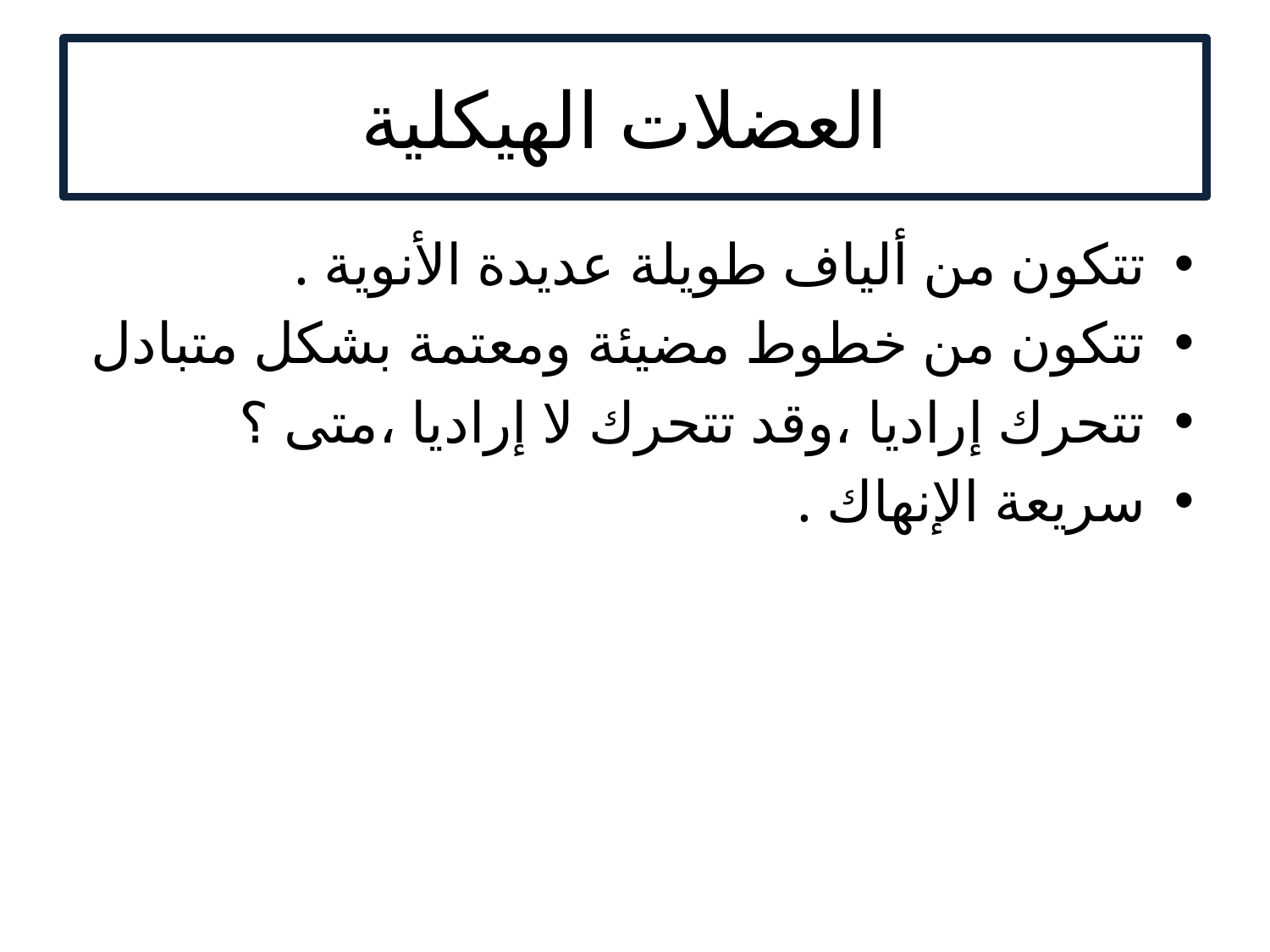

# العضلات الهيكلية
تتكون من ألياف طويلة عديدة الأنوية .
تتكون من خطوط مضيئة ومعتمة بشكل متبادل
تتحرك إراديا ،وقد تتحرك لا إراديا ،متى ؟
سريعة الإنهاك .